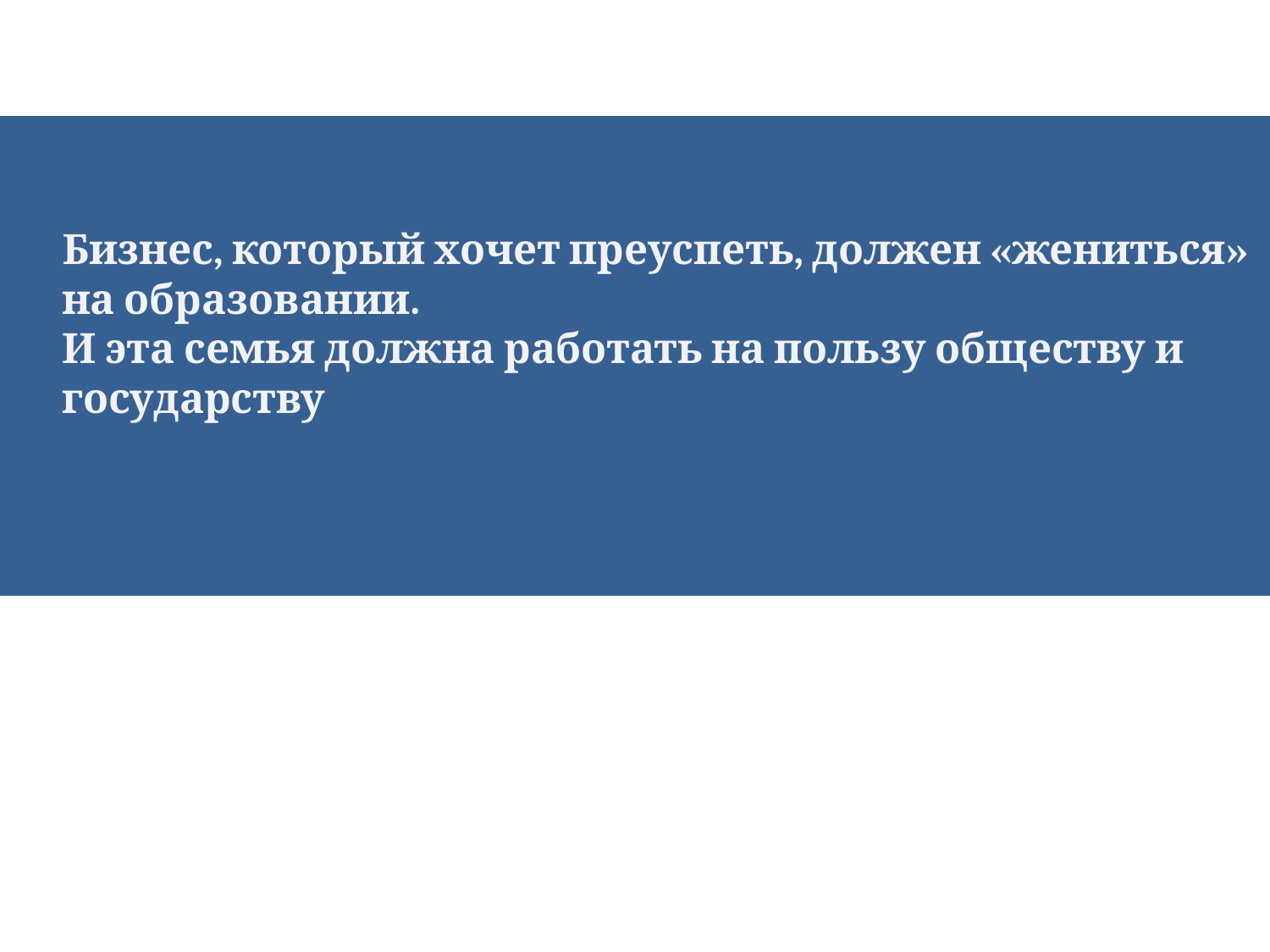

# Бизнес, который хочет преуспеть, должен «жениться» на образовании. И эта семья должна работать на пользу обществу и государству